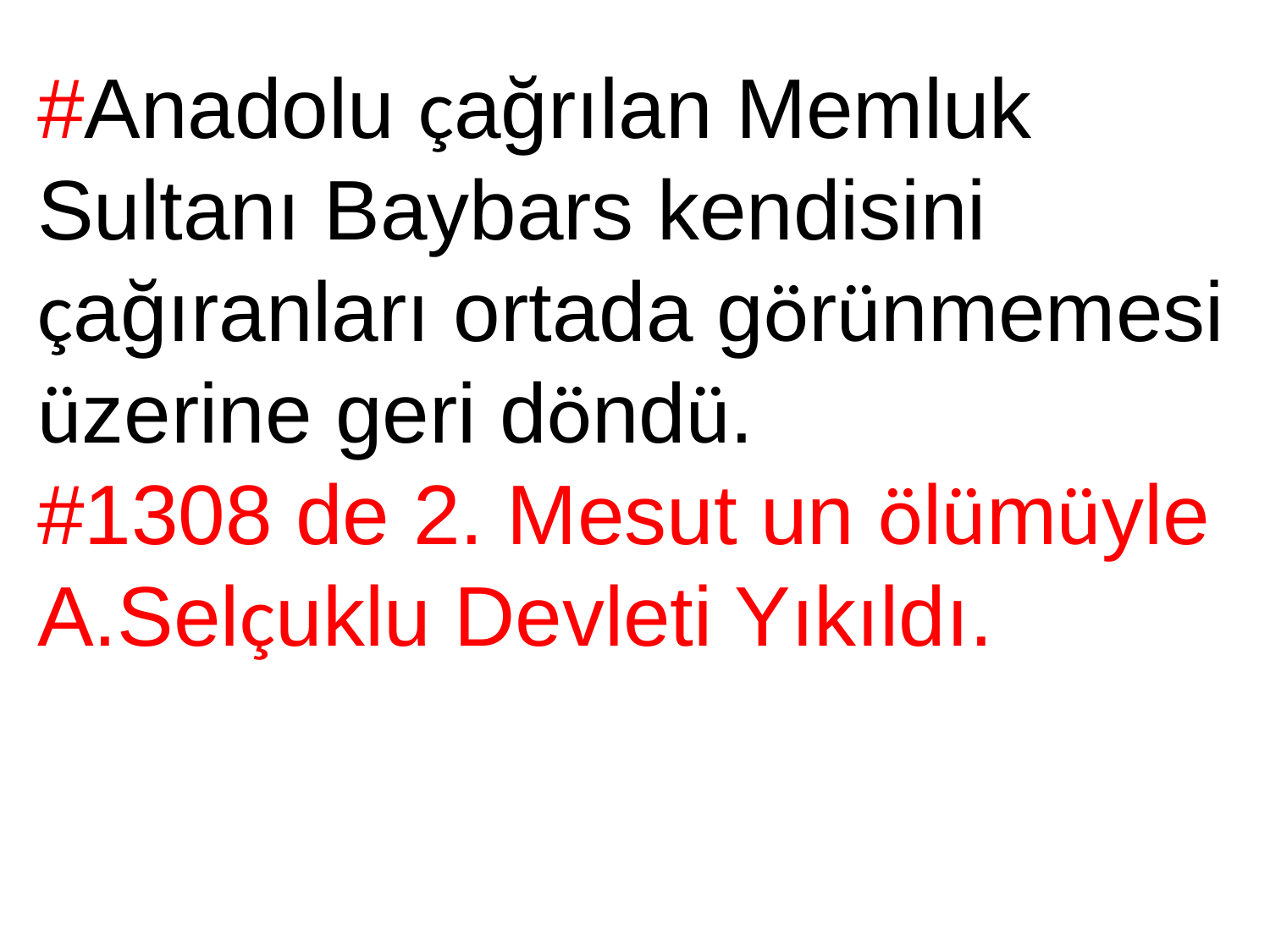

#Anadolu çağrılan Memluk Sultanı Baybars kendisini çağıranları ortada görünmemesi üzerine geri döndü.
#1308 de 2. Mesut un ölümüyle A.Selçuklu Devleti Yıkıldı.